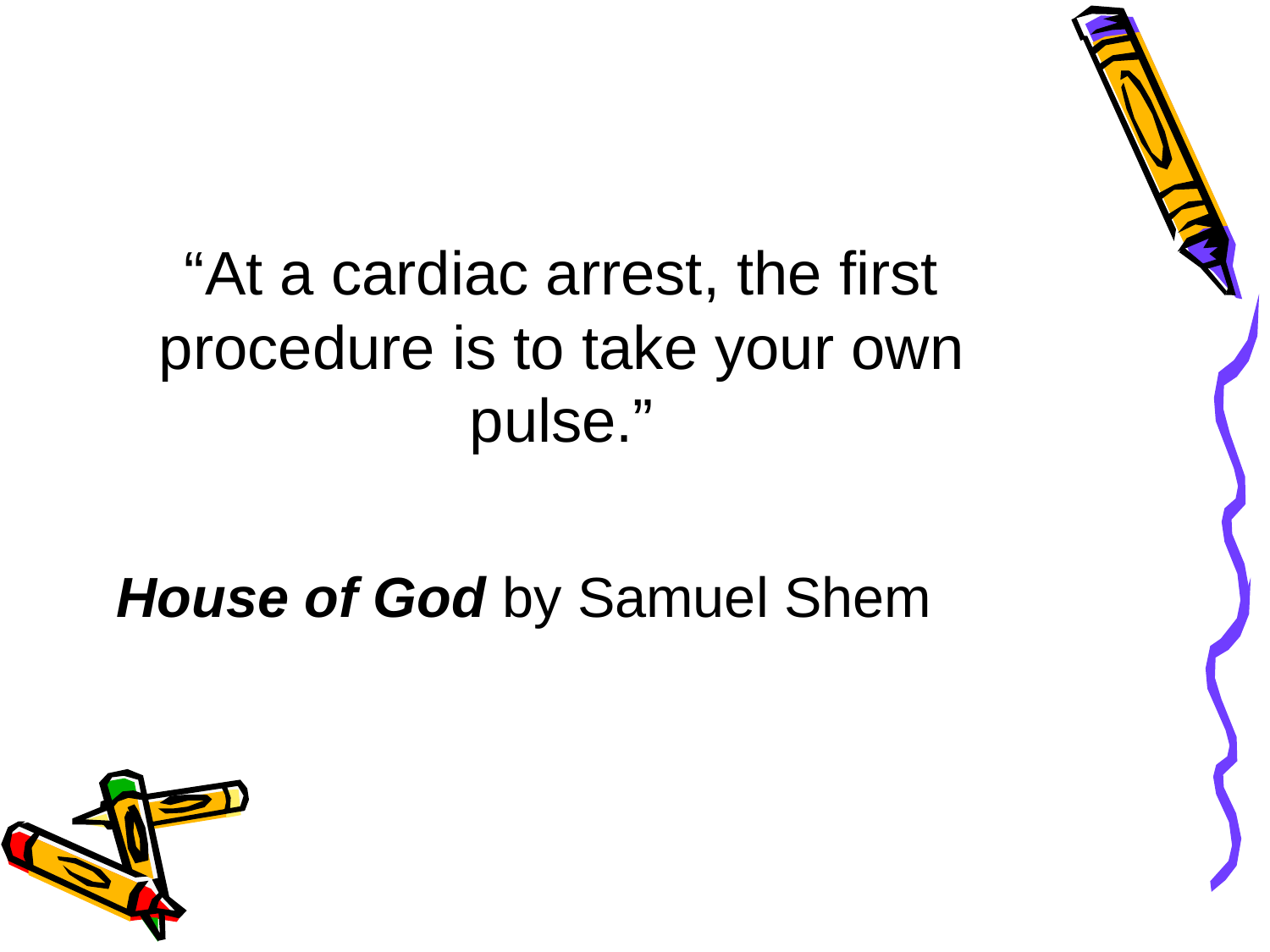

# “At a cardiac arrest, the first procedure is to take your own pulse.”
House of God by Samuel Shem